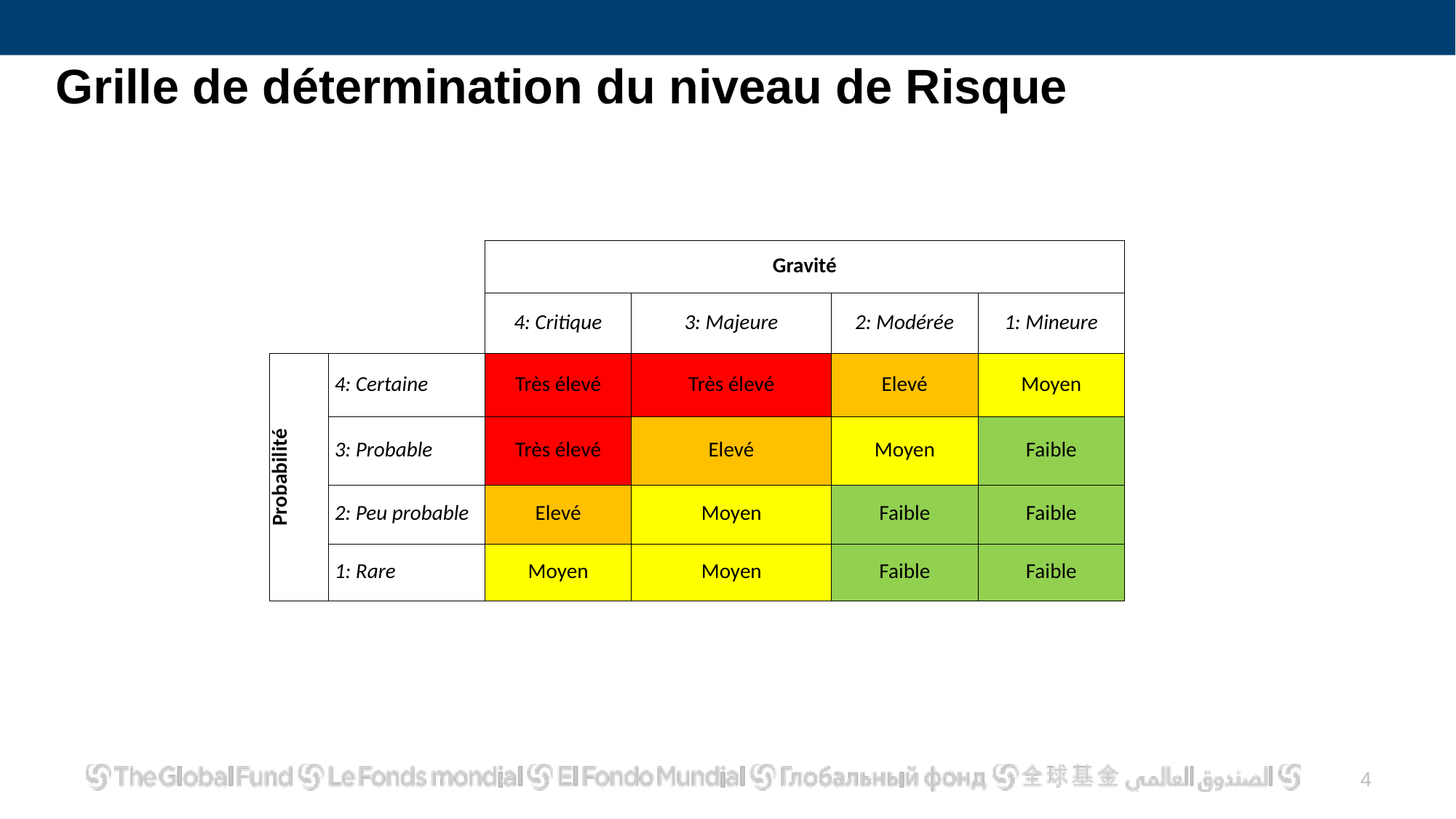

# Grille de détermination du niveau de Risque
|  |  | Gravité |  |  |  |
| --- | --- | --- | --- | --- | --- |
|  |  | 4: Critique | 3: Majeure | 2: Modérée | 1: Mineure |
| Probabilité | 4: Certaine | Très élevé | Très élevé | Elevé | Moyen |
|  | 3: Probable | Très élevé | Elevé | Moyen | Faible |
|  | 2: Peu probable | Elevé | Moyen | Faible | Faible |
|  | 1: Rare | Moyen | Moyen | Faible | Faible |
4